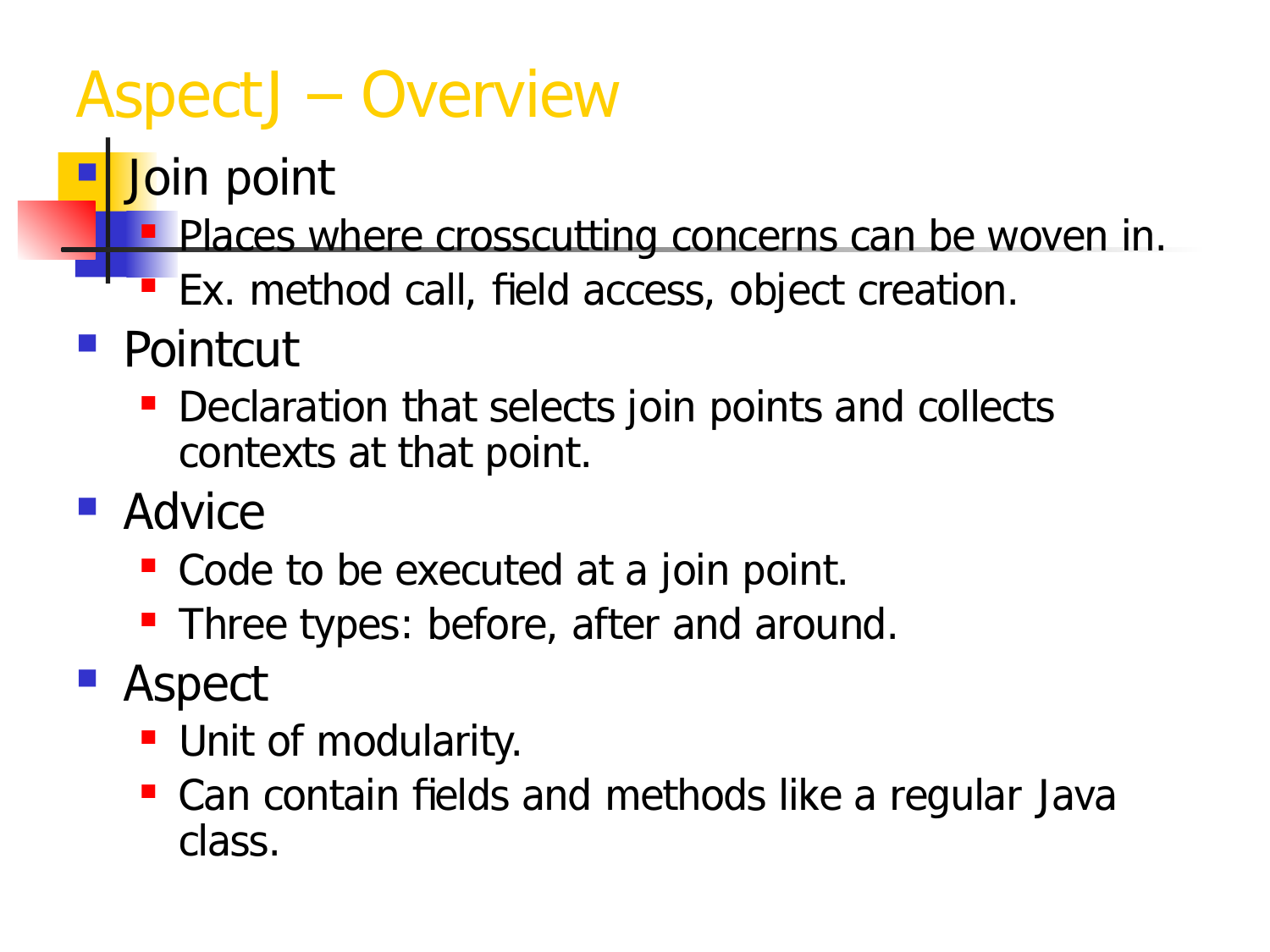

# AspectJ – Overview
Join point
Places where crosscutting concerns can be woven in.
Ex. method call, field access, object creation.
Pointcut
Declaration that selects join points and collects contexts at that point.
Advice
Code to be executed at a join point.
Three types: before, after and around.
Aspect
Unit of modularity.
Can contain fields and methods like a regular Java class.